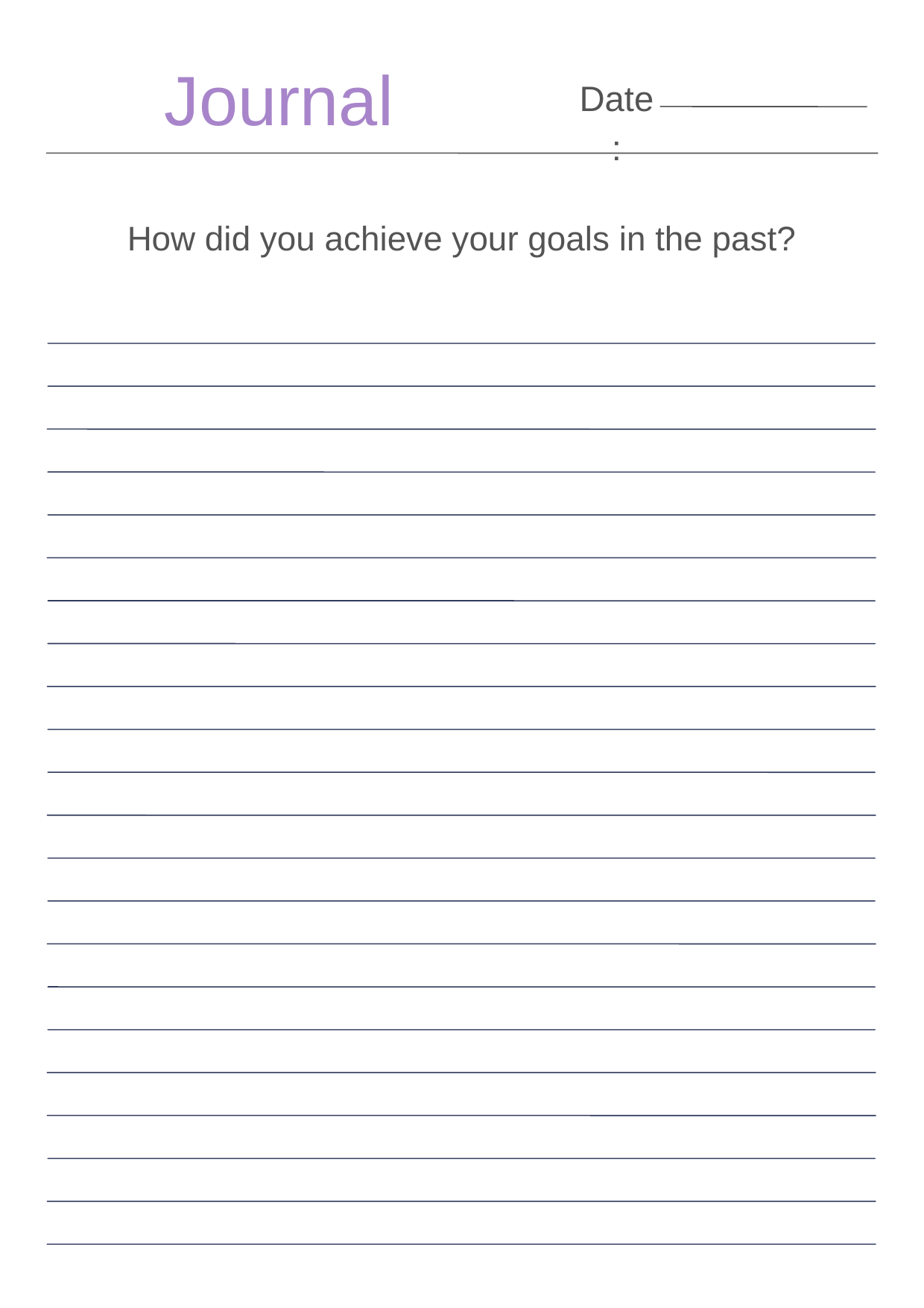

Journal
Date:

How did you achieve your goals in the past?